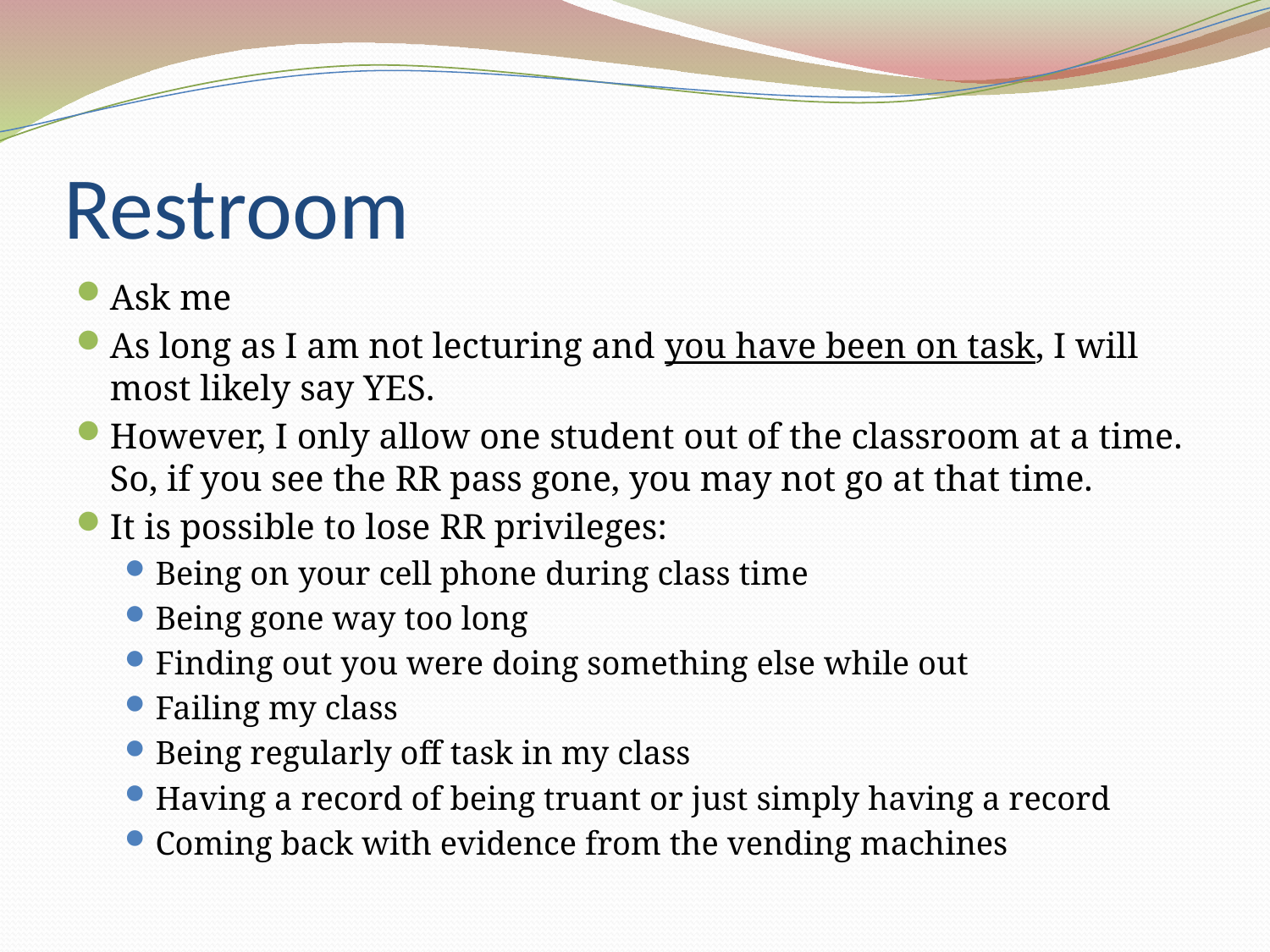

# Restroom
Ask me
As long as I am not lecturing and you have been on task, I will most likely say YES.
However, I only allow one student out of the classroom at a time. So, if you see the RR pass gone, you may not go at that time.
It is possible to lose RR privileges:
Being on your cell phone during class time
Being gone way too long
Finding out you were doing something else while out
Failing my class
Being regularly off task in my class
Having a record of being truant or just simply having a record
Coming back with evidence from the vending machines